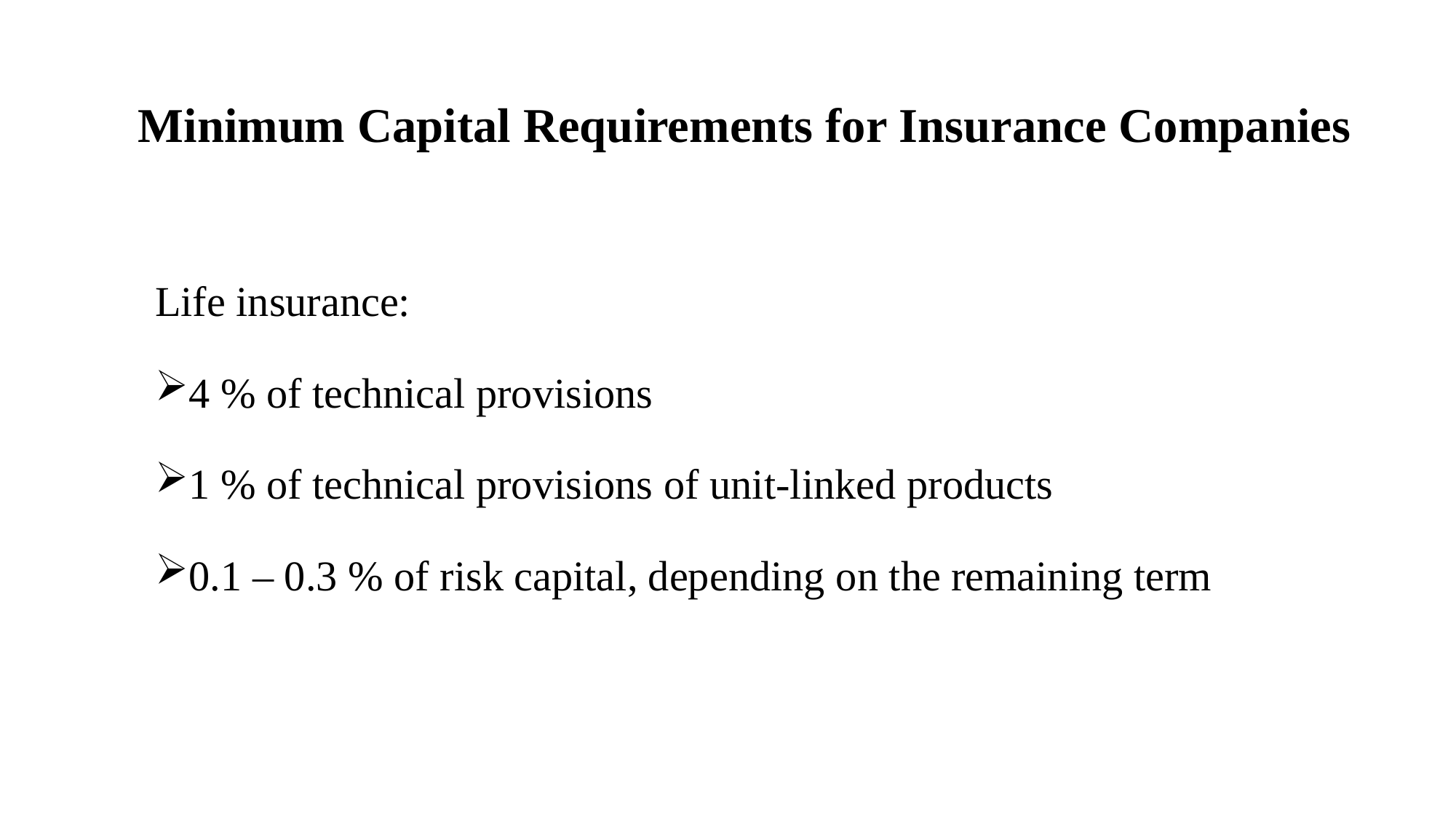

# Minimum Capital Requirements for Insurance Companies
Life insurance:
4 % of technical provisions
1 % of technical provisions of unit-linked products
0.1 – 0.3 % of risk capital, depending on the remaining term